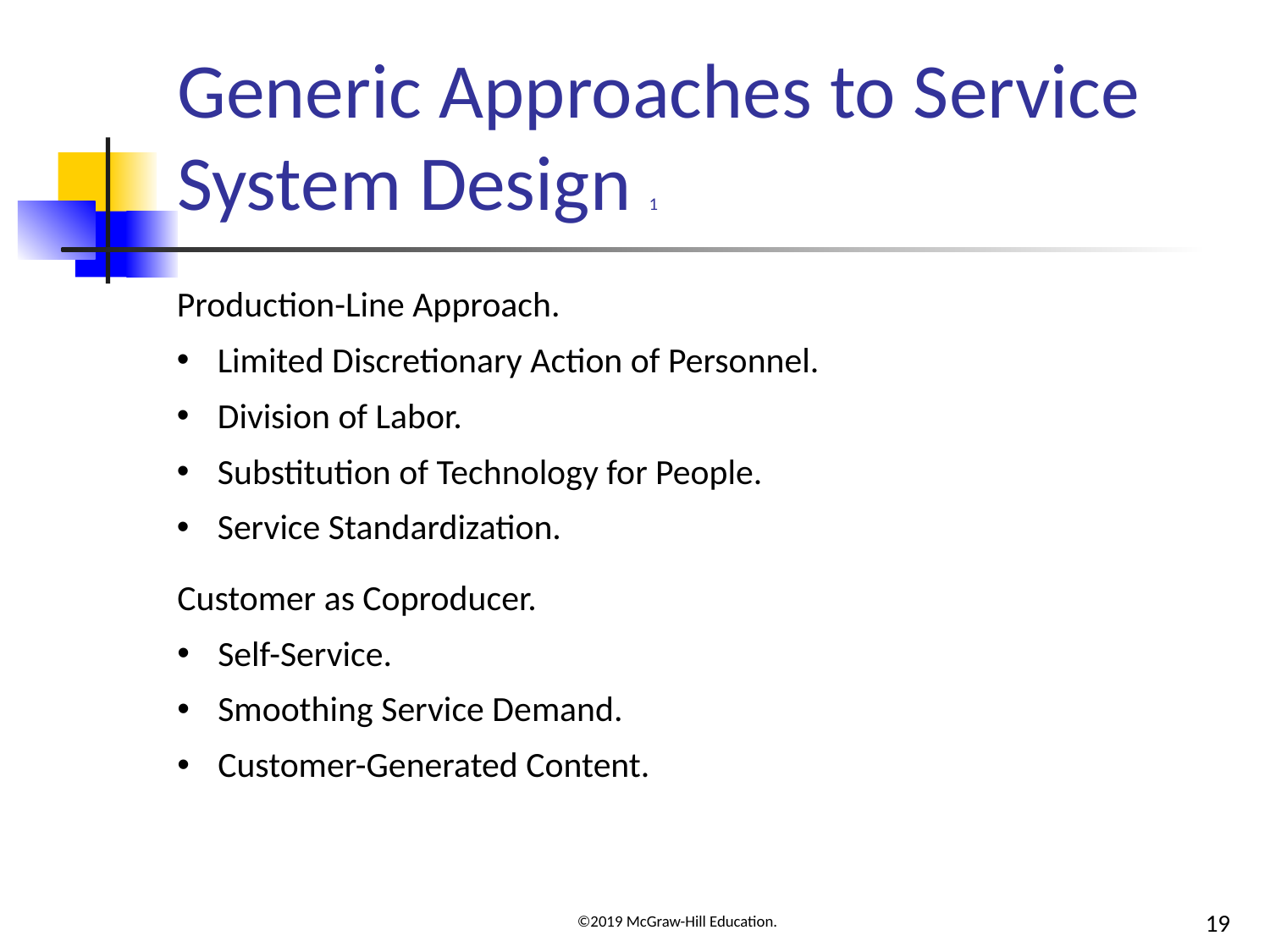

# Generic Approaches to Service System Design 1
Production-Line Approach.
Limited Discretionary Action of Personnel.
Division of Labor.
Substitution of Technology for People.
Service Standardization.
Customer as Coproducer.
Self-Service.
Smoothing Service Demand.
Customer-Generated Content.